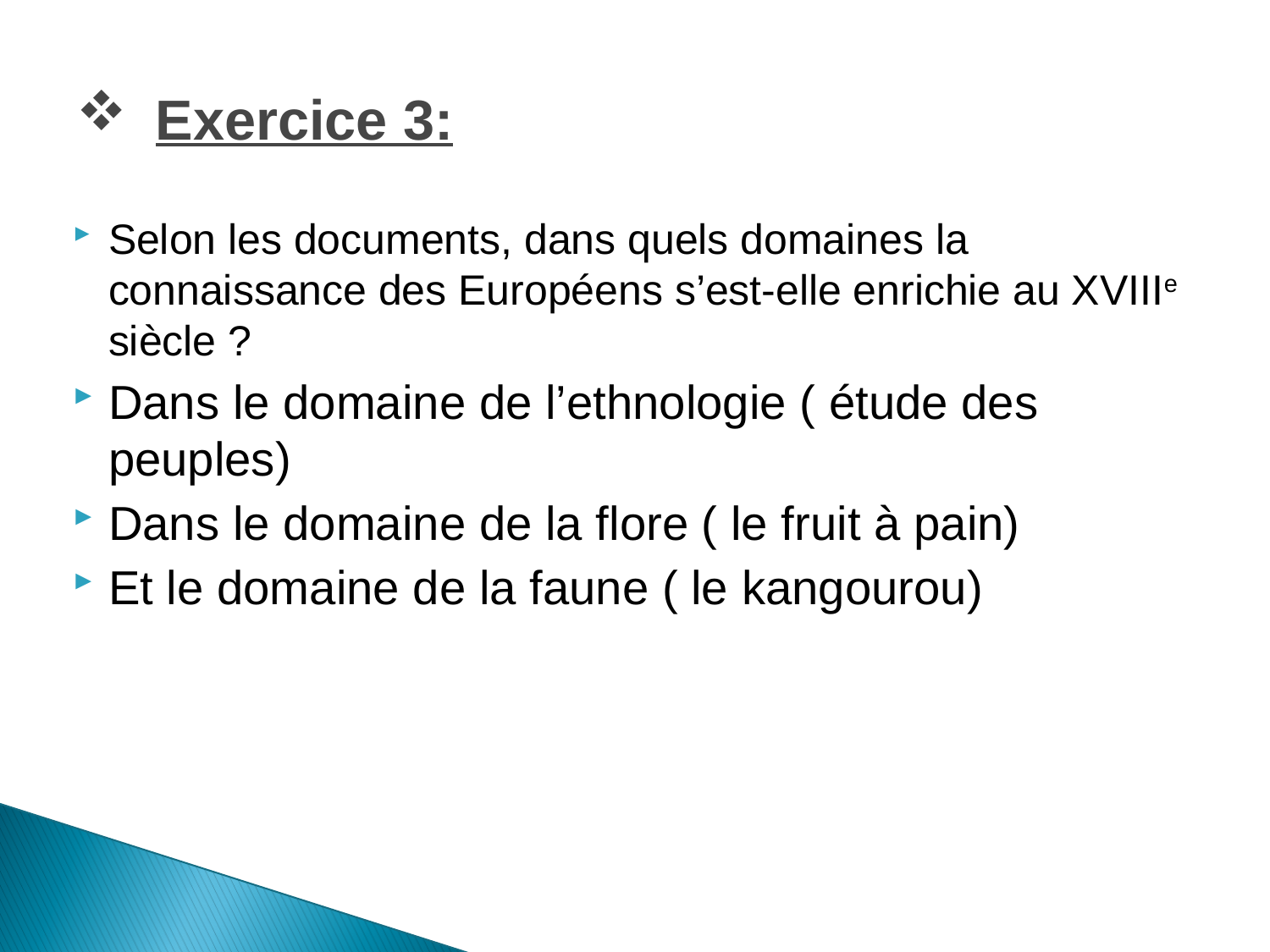

# Exercice 3:
Selon les documents, dans quels domaines la connaissance des Européens s’est-elle enrichie au XVIIIe siècle ?
Dans le domaine de l’ethnologie ( étude des peuples)
Dans le domaine de la flore ( le fruit à pain)
Et le domaine de la faune ( le kangourou)